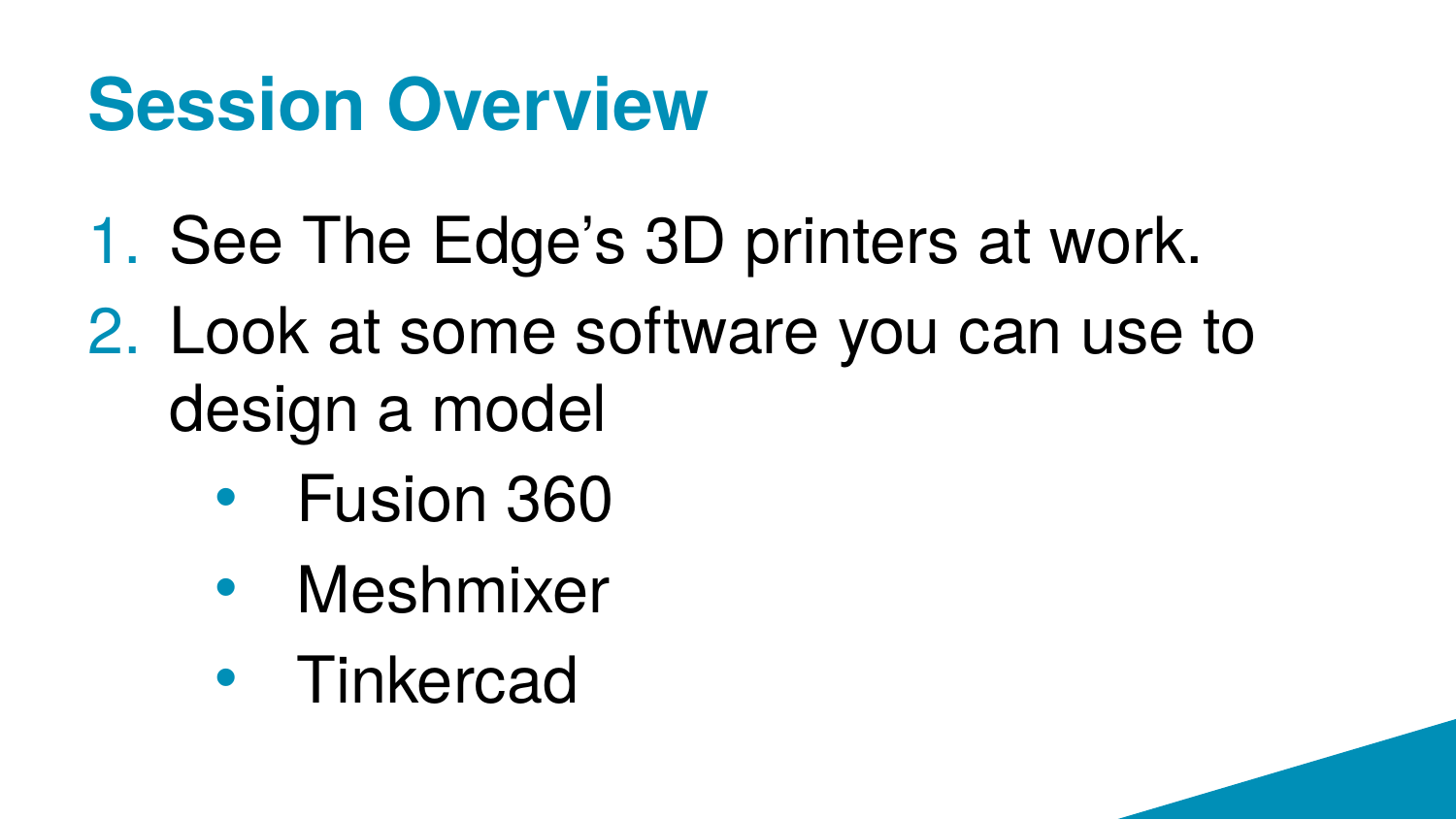

# Session Overview
See The Edge’s 3D printers at work.
Look at some software you can use to design a model
Fusion 360
Meshmixer
Tinkercad